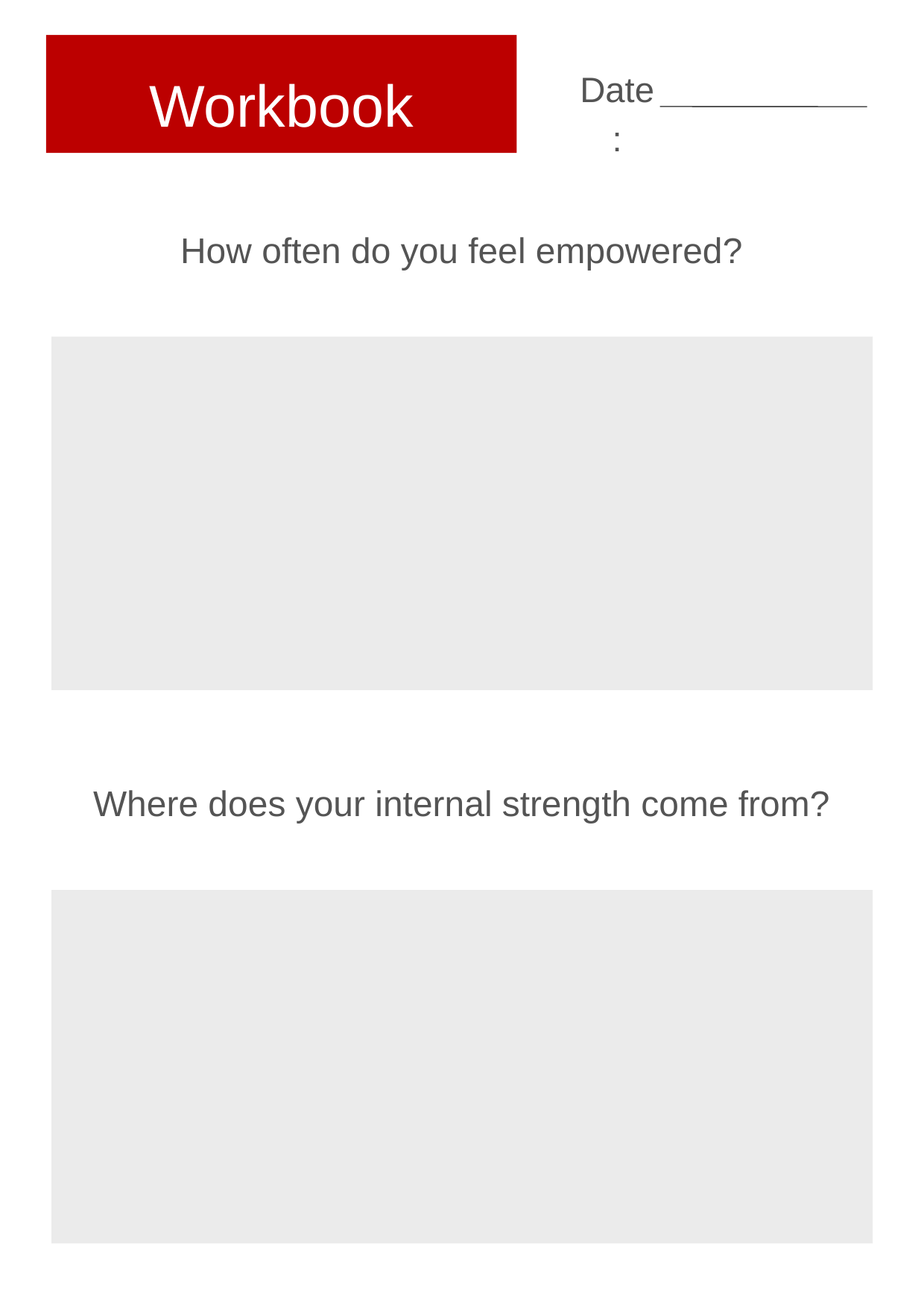

Workbook
Date:

How often do you feel empowered?

Where does your internal strength come from?